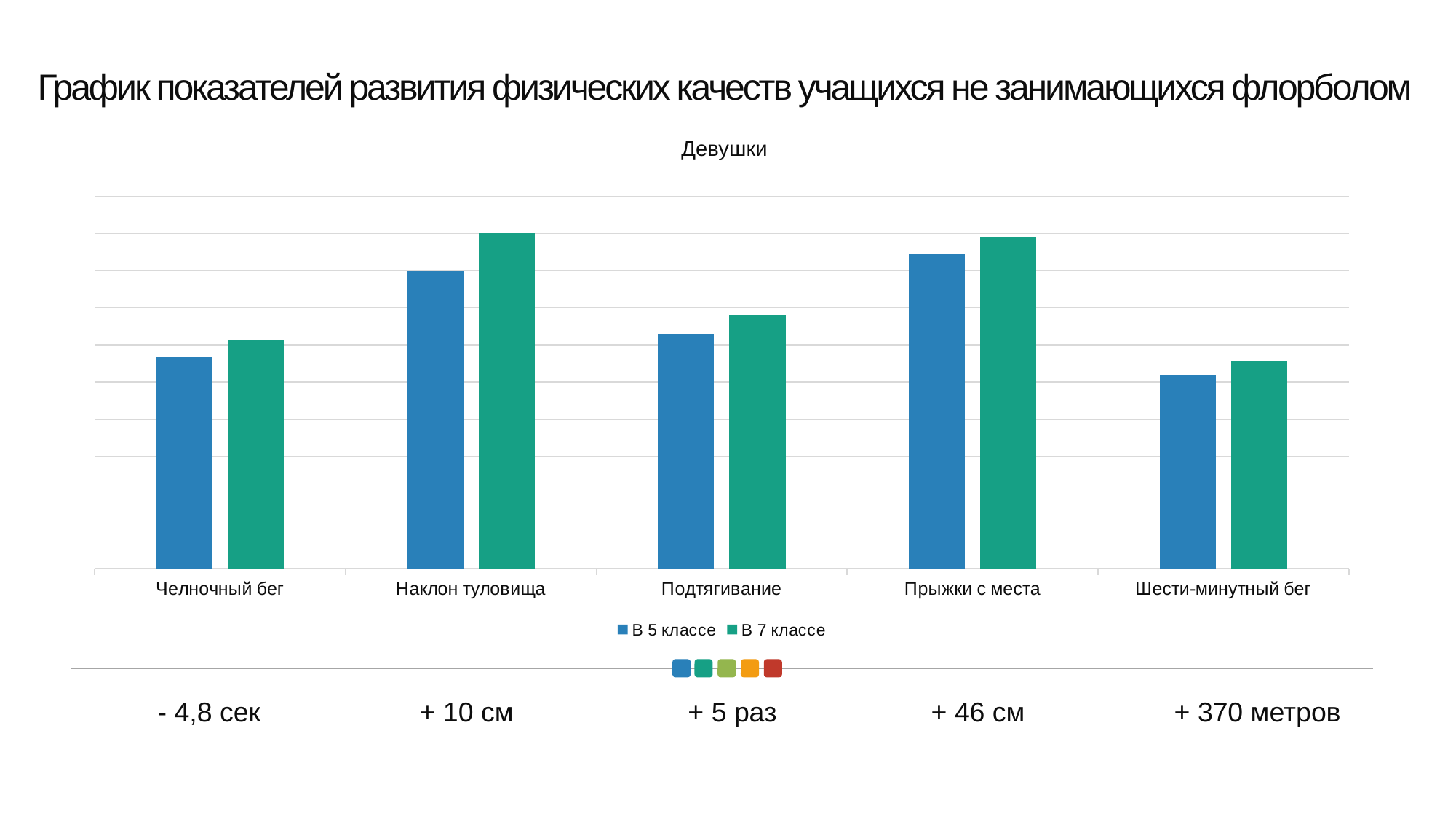

График показателей развития физических качеств учащихся не занимающихся флорболом
Девушки

### Chart

| Category | В 5 классе | В 7 классе |
|---|---|---|
| Челночный бег | 566.0 | 614.0 |
| Наклон туловища | 800.0 | 900.0 |
| Подтягивание | 630.0 | 680.0 |
| Прыжки с места | 845.0 | 891.0 |
| Шести-минутный бег | 520.0 | 557.0 |

- 4,8 сек
+ 10 см
+ 5 раз
+ 370 метров
+ 46 см